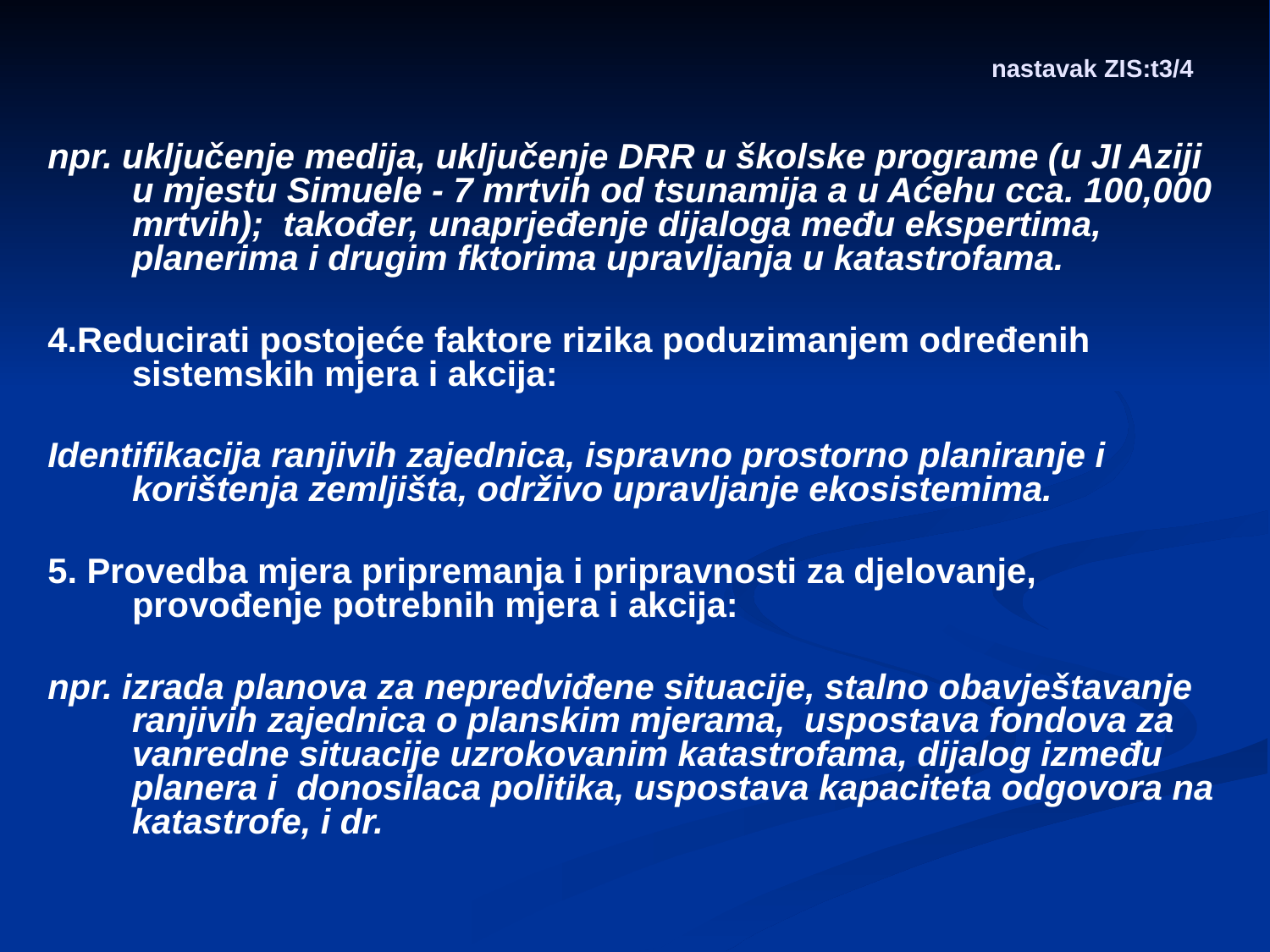

# nastavak ZIS:t3/4

npr. uključenje medija, uključenje DRR u školske programe (u JI Aziji u mjestu Simuele - 7 mrtvih od tsunamija a u Aćehu cca. 100,000 mrtvih);  također, unaprjeđenje dijaloga među ekspertima, planerima i drugim fktorima upravljanja u katastrofama.

4.Reducirati postojeće faktore rizika poduzimanjem određenih sistemskih mjera i akcija:

Identifikacija ranjivih zajednica, ispravno prostorno planiranje i korištenja zemljišta, održivo upravljanje ekosistemima.

5. Provedba mjera pripremanja i pripravnosti za djelovanje, provođenje potrebnih mjera i akcija:

npr. izrada planova za nepredviđene situacije, stalno obavještavanje ranjivih zajednica o planskim mjerama,  uspostava fondova za vanredne situacije uzrokovanim katastrofama, dijalog između planera i  donosilaca politika, uspostava kapaciteta odgovora na katastrofe, i dr.